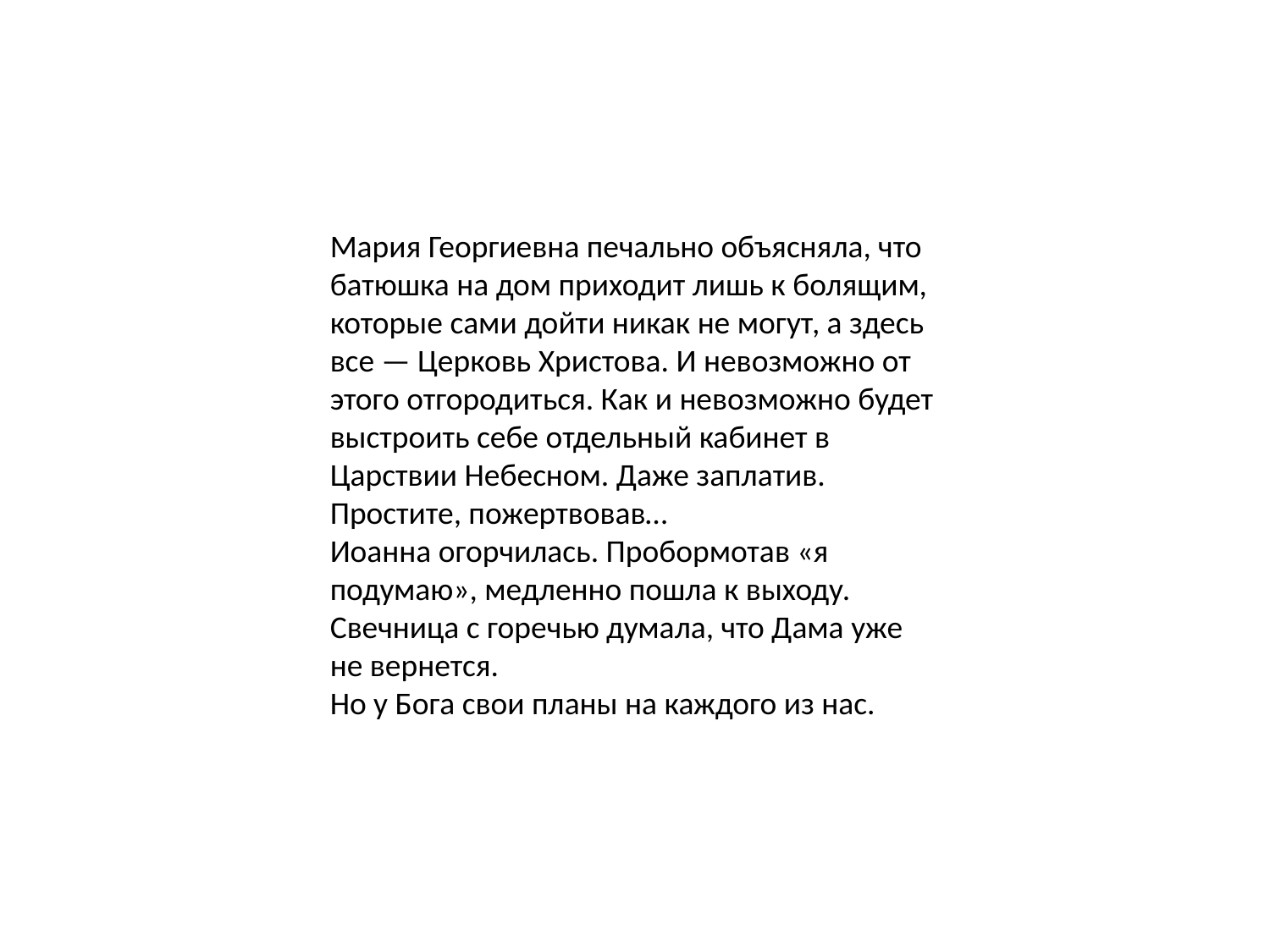

Мария Георгиевна печально объясняла, что батюшка на дом приходит лишь к болящим, которые сами дойти никак не могут, а здесь все — Церковь Христова. И невозможно от этого отгородиться. Как и невозможно будет выстроить себе отдельный кабинет в Царствии Небесном. Даже заплатив. Простите, пожертвовав…
Иоанна огорчилась. Пробормотав «я подумаю», медленно пошла к выходу. Свечница с горечью думала, что Дама уже не вернется.
Но у Бога свои планы на каждого из нас.